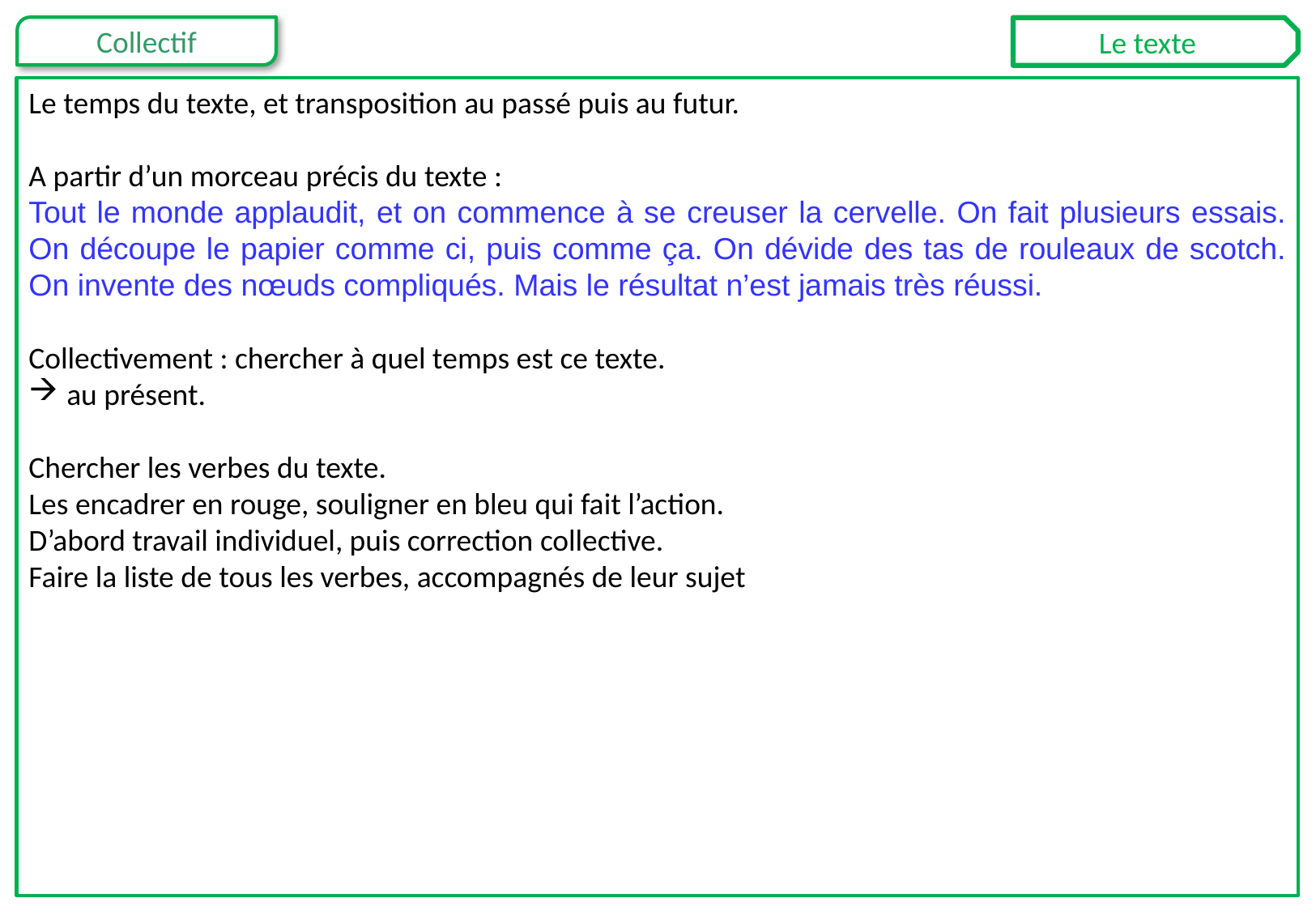

Le texte
Le temps du texte, et transposition au passé puis au futur.

A partir d’un morceau précis du texte :
Tout le monde applaudit, et on commence à se creuser la cervelle. On fait plusieurs essais. On découpe le papier comme ci, puis comme ça. On dévide des tas de rouleaux de scotch. On invente des nœuds compliqués. Mais le résultat n’est jamais très réussi.

Collectivement : chercher à quel temps est ce texte.
au présent.

Chercher les verbes du texte.
Les encadrer en rouge, souligner en bleu qui fait l’action.
D’abord travail individuel, puis correction collective.
Faire la liste de tous les verbes, accompagnés de leur sujet